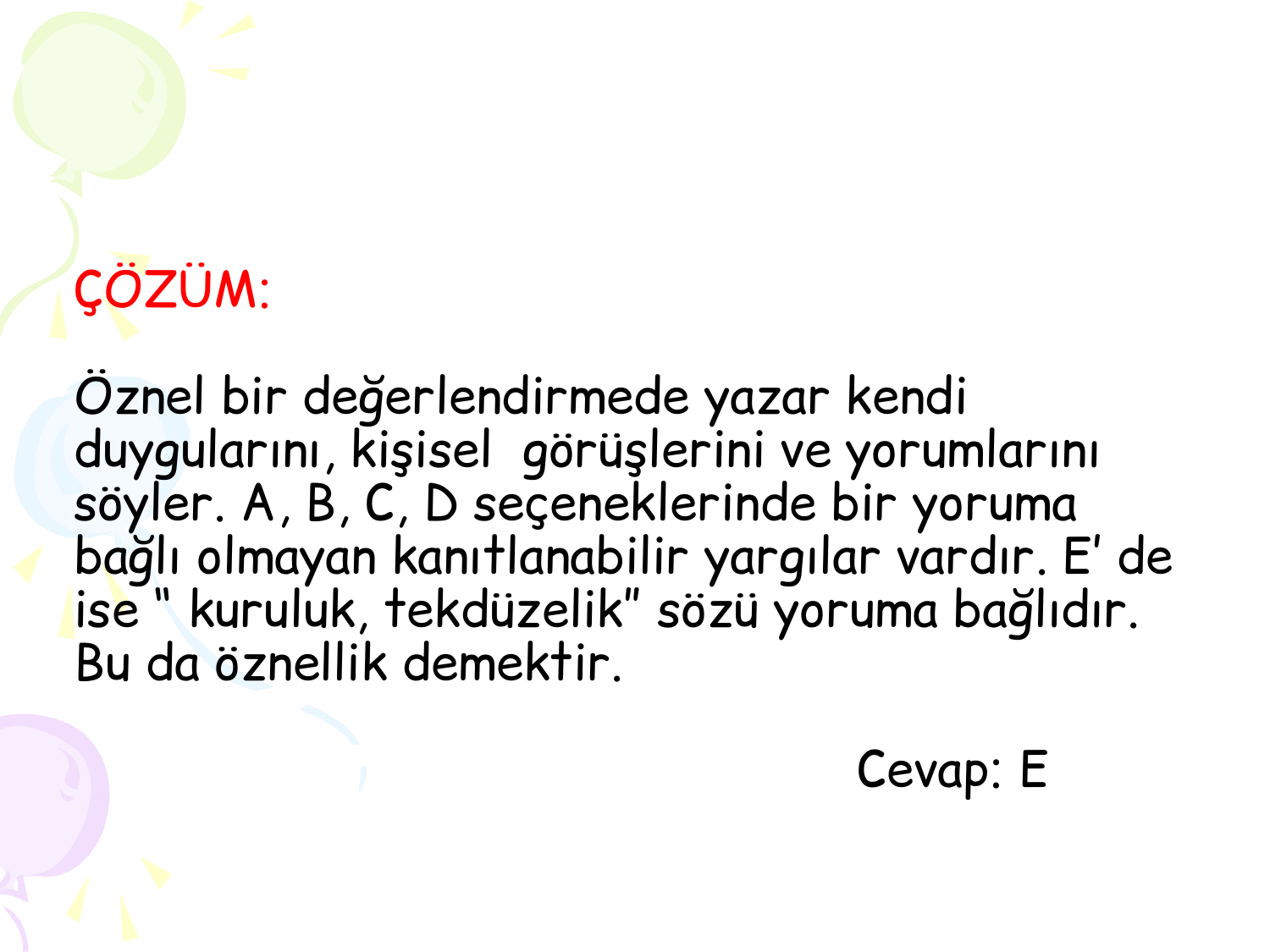

# ÇÖZÜM: Öznel bir değerlendirmede yazar kendi duygularını, kişisel  görüşlerini ve yorumlarını söyler. A, B, C, D seçeneklerinde bir yoruma bağlı olmayan kanıtlanabilir yargılar vardır. E’ de ise “ kuruluk, tekdüzelik” sözü yoruma bağlıdır. Bu da öznellik demektir. Cevap: E